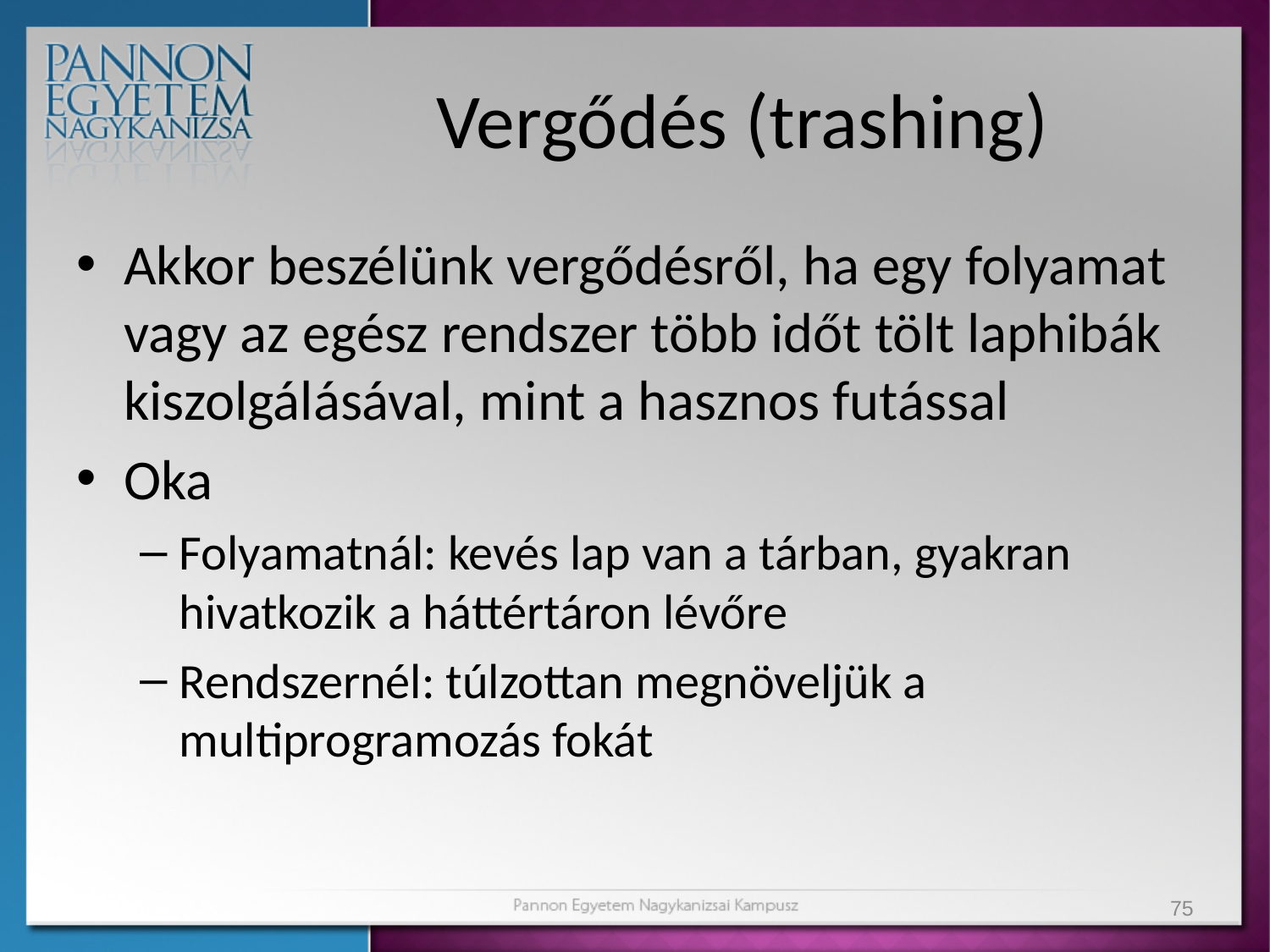

# Vergődés (trashing)
Akkor beszélünk vergődésről, ha egy folyamat vagy az egész rendszer több időt tölt laphibák kiszolgálásával, mint a hasznos futással
Oka
Folyamatnál: kevés lap van a tárban, gyakran hivatkozik a háttértáron lévőre
Rendszernél: túlzottan megnöveljük a multiprogramozás fokát
75